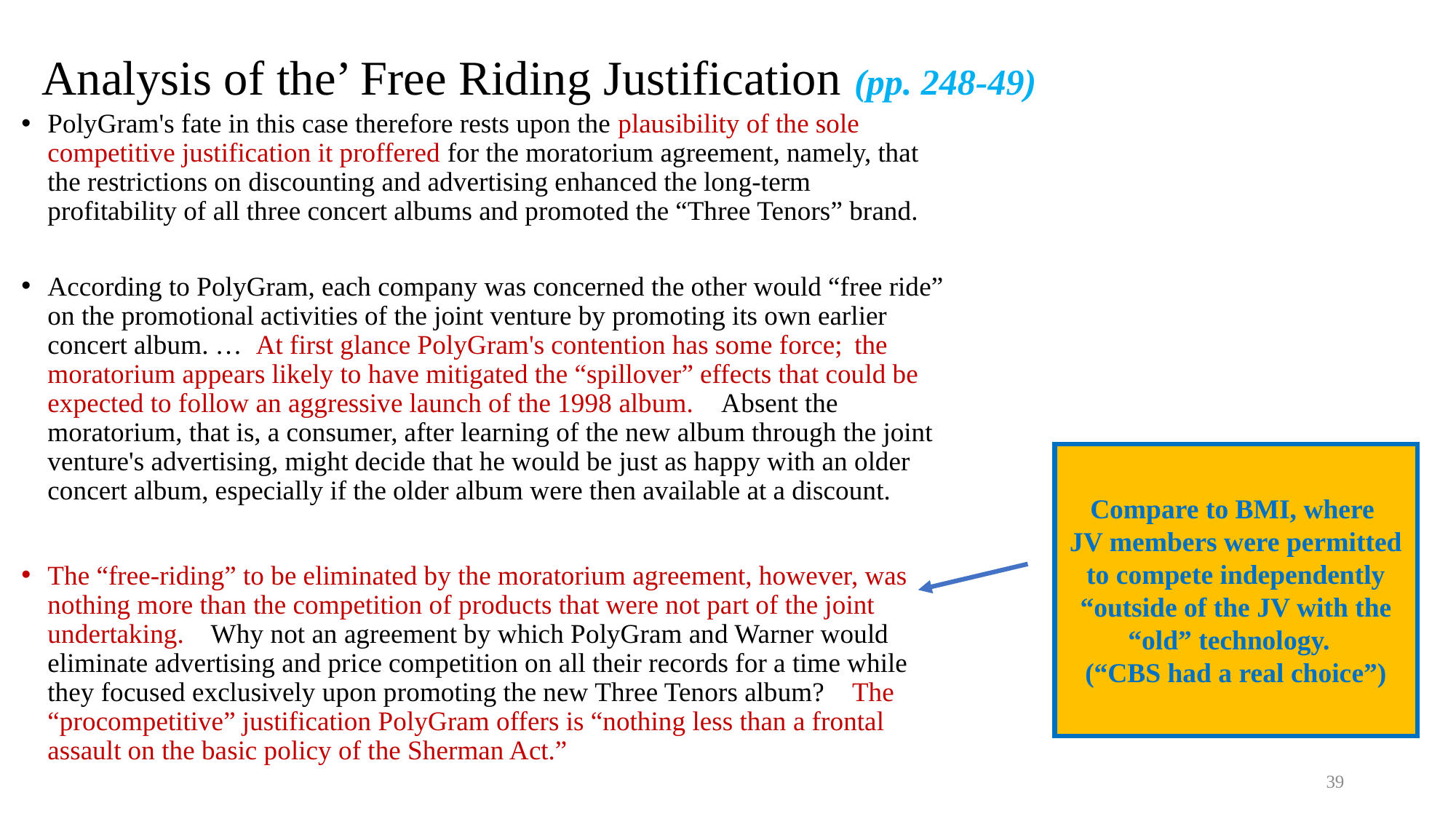

# Analysis of the’ Free Riding Justification (pp. 248-49)
PolyGram's fate in this case therefore rests upon the plausibility of the sole competitive justification it proffered for the moratorium agreement, namely, that the restrictions on discounting and advertising enhanced the long-term profitability of all three concert albums and promoted the “Three Tenors” brand.
According to PolyGram, each company was concerned the other would “free ride” on the promotional activities of the joint venture by promoting its own earlier concert album. …  At first glance PolyGram's contention has some force;  the moratorium appears likely to have mitigated the “spillover” effects that could be expected to follow an aggressive launch of the 1998 album.   Absent the moratorium, that is, a consumer, after learning of the new album through the joint venture's advertising, might decide that he would be just as happy with an older concert album, especially if the older album were then available at a discount.

The “free-riding” to be eliminated by the moratorium agreement, however, was nothing more than the competition of products that were not part of the joint undertaking.   Why not an agreement by which PolyGram and Warner would eliminate advertising and price competition on all their records for a time while they focused exclusively upon promoting the new Three Tenors album?   The “procompetitive” justification PolyGram offers is “nothing less than a frontal assault on the basic policy of the Sherman Act.”
Compare to BMI, where
JV members were permitted to compete independently “outside of the JV with the “old” technology.
(“CBS had a real choice”)
39